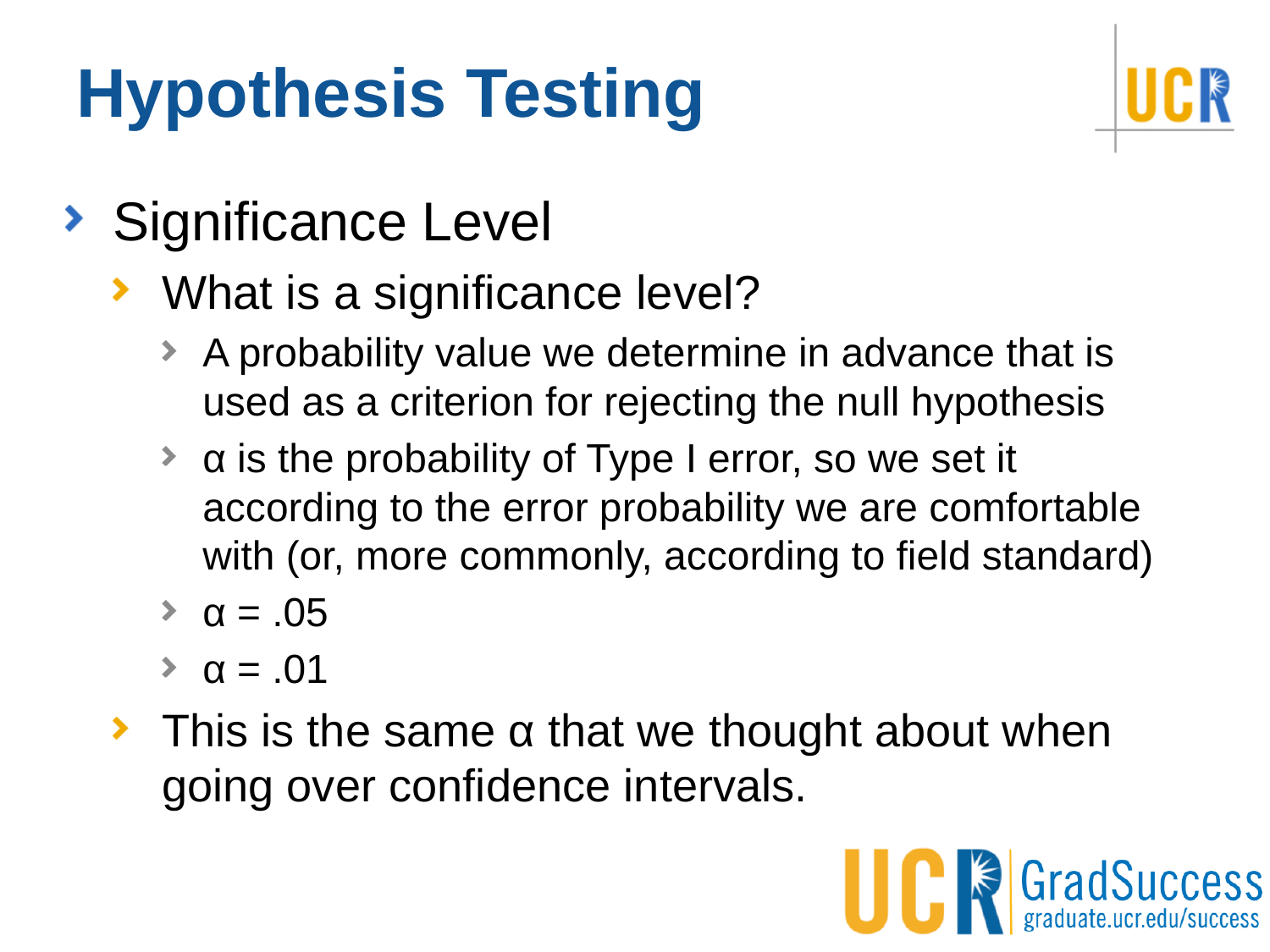

# Hypothesis Testing
Significance Level
What is a significance level?
A probability value we determine in advance that is used as a criterion for rejecting the null hypothesis
α is the probability of Type I error, so we set it according to the error probability we are comfortable with (or, more commonly, according to field standard)
α = .05
α = .01
This is the same α that we thought about when going over confidence intervals.